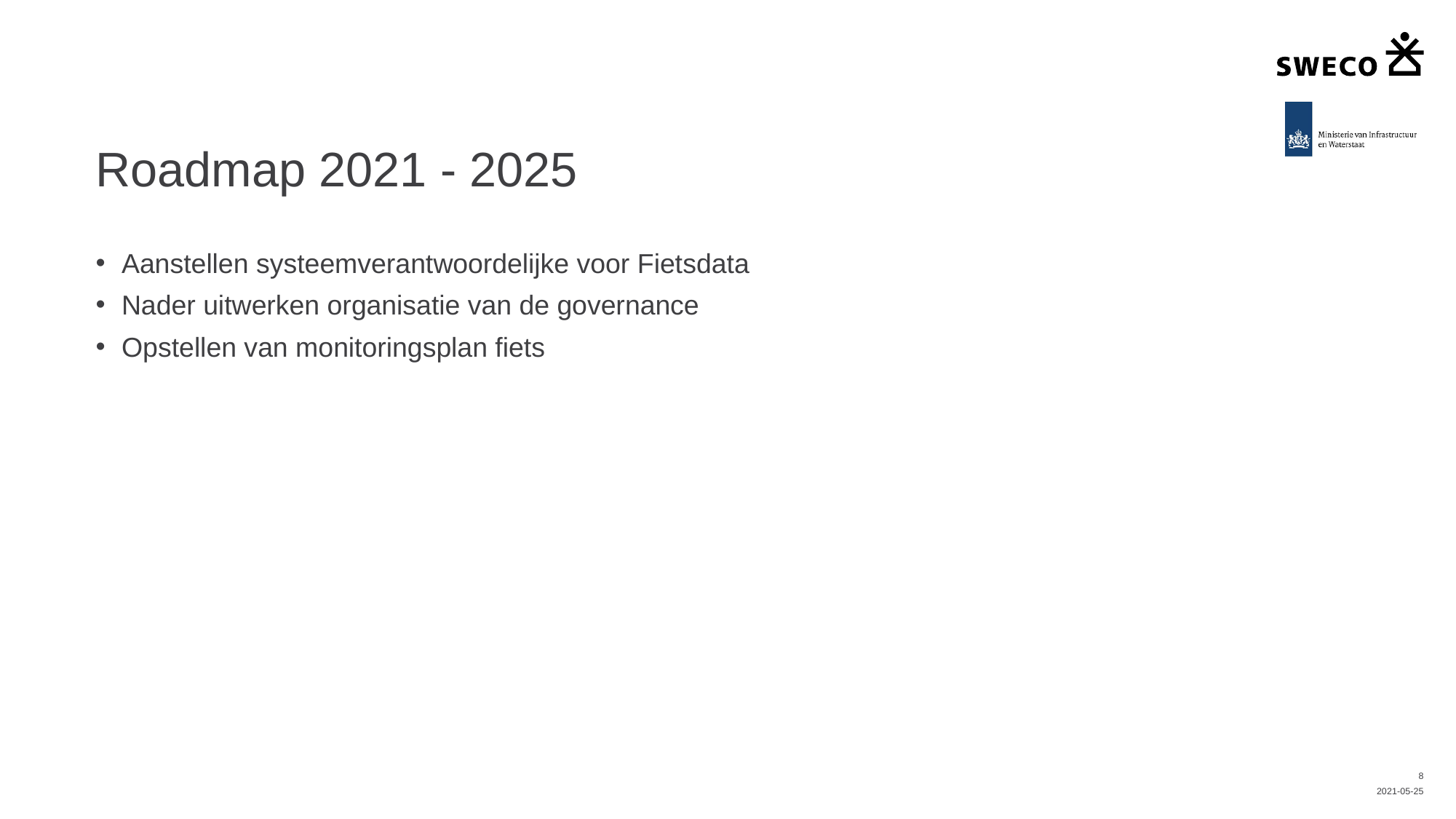

# Roadmap 2021 - 2025
Aanstellen systeemverantwoordelijke voor Fietsdata
Nader uitwerken organisatie van de governance
Opstellen van monitoringsplan fiets

8
2021-05-25